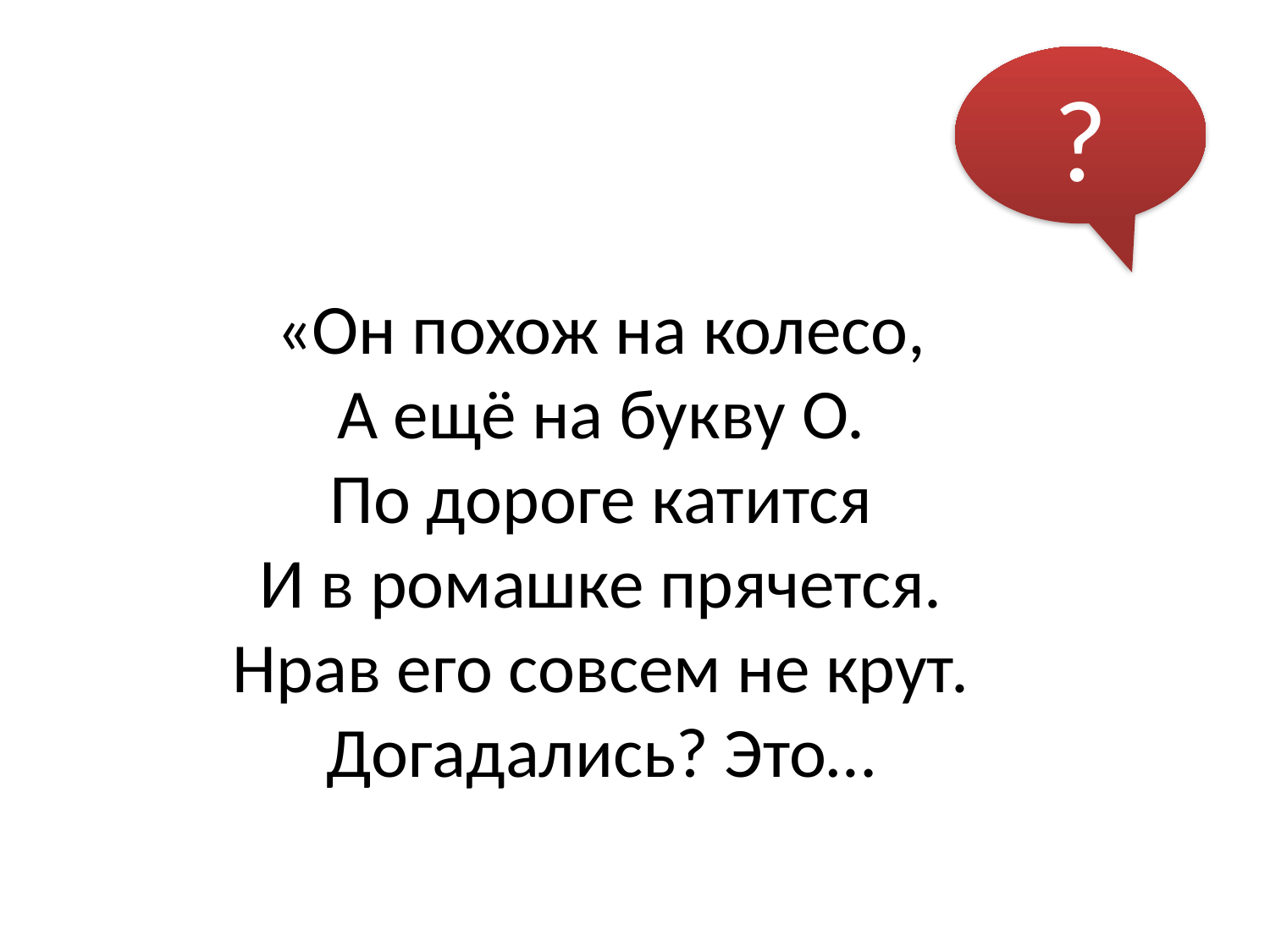

?
«Он похож на колесо,
А ещё на букву О.
По дороге катится
И в ромашке прячется.
Нрав его совсем не крут.
Догадались? Это…